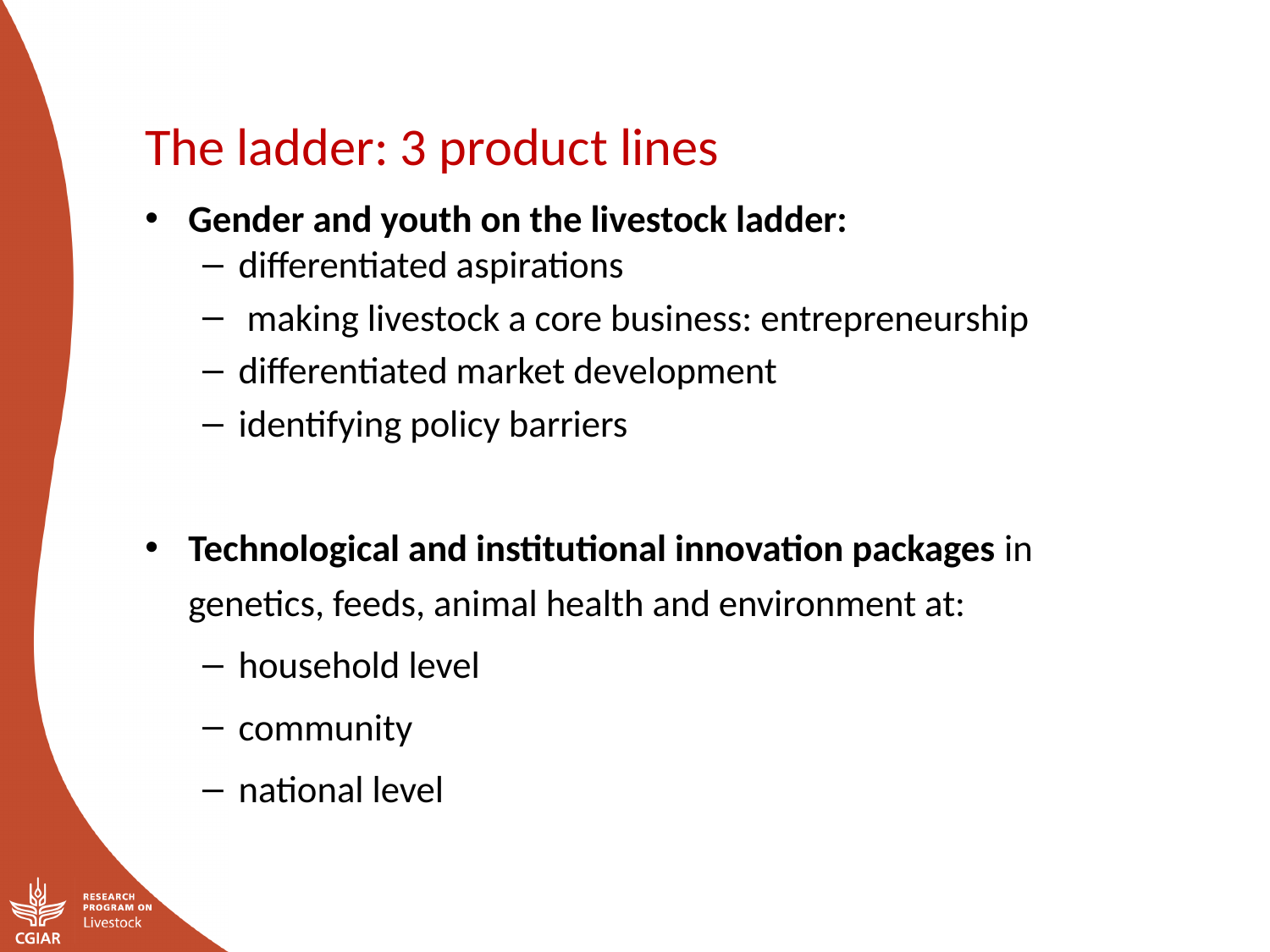

The ladder: 3 product lines
Gender and youth on the livestock ladder:
differentiated aspirations
 making livestock a core business: entrepreneurship
differentiated market development
identifying policy barriers

Technological and institutional innovation packages in genetics, feeds, animal health and environment at:
household level
community
national level